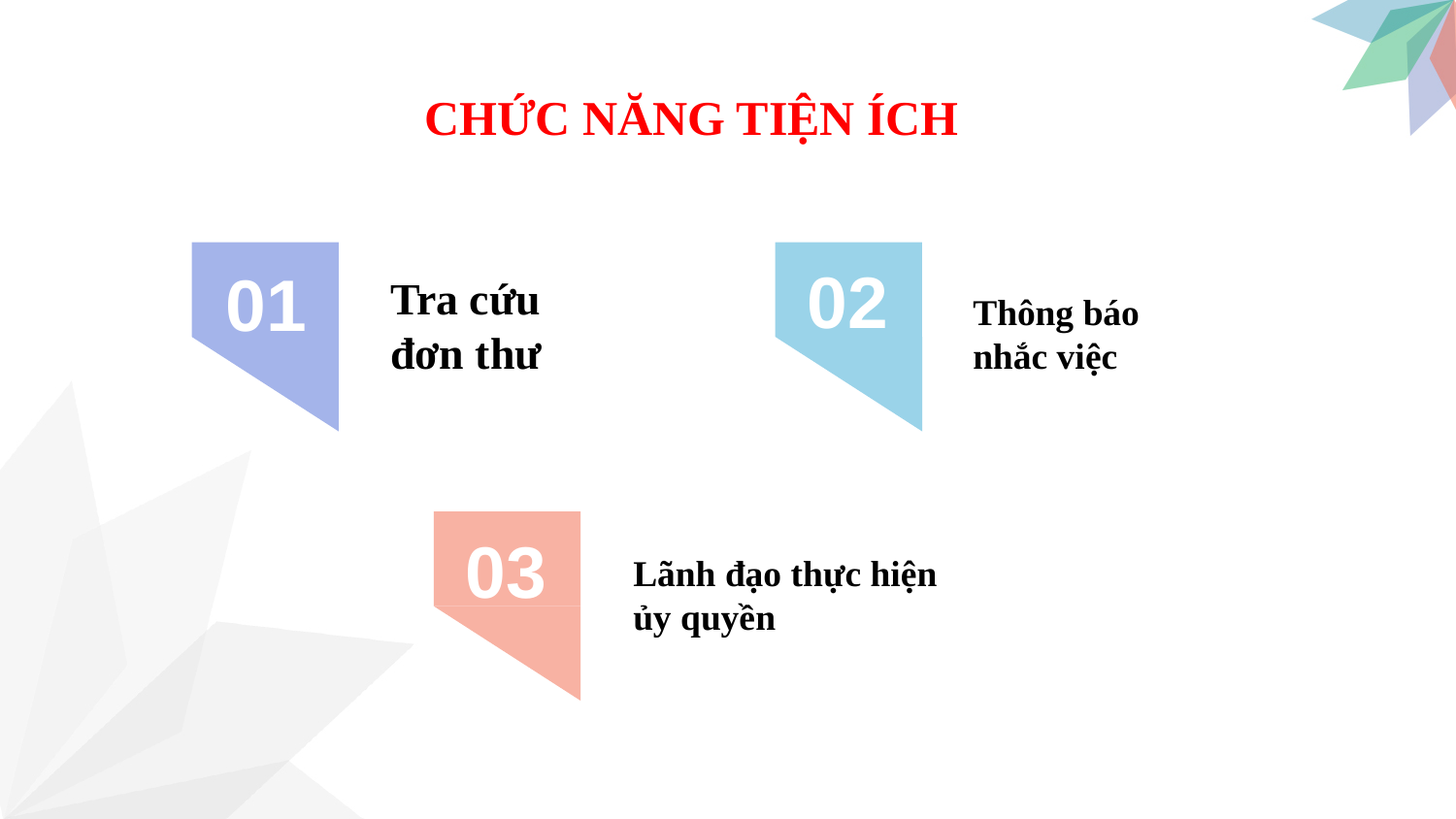

CHỨC NĂNG TIỆN ÍCH

02
01
Tra cứu đơn thư
Thông báo
nhắc việc

03
Lãnh đạo thực hiện
ủy quyền